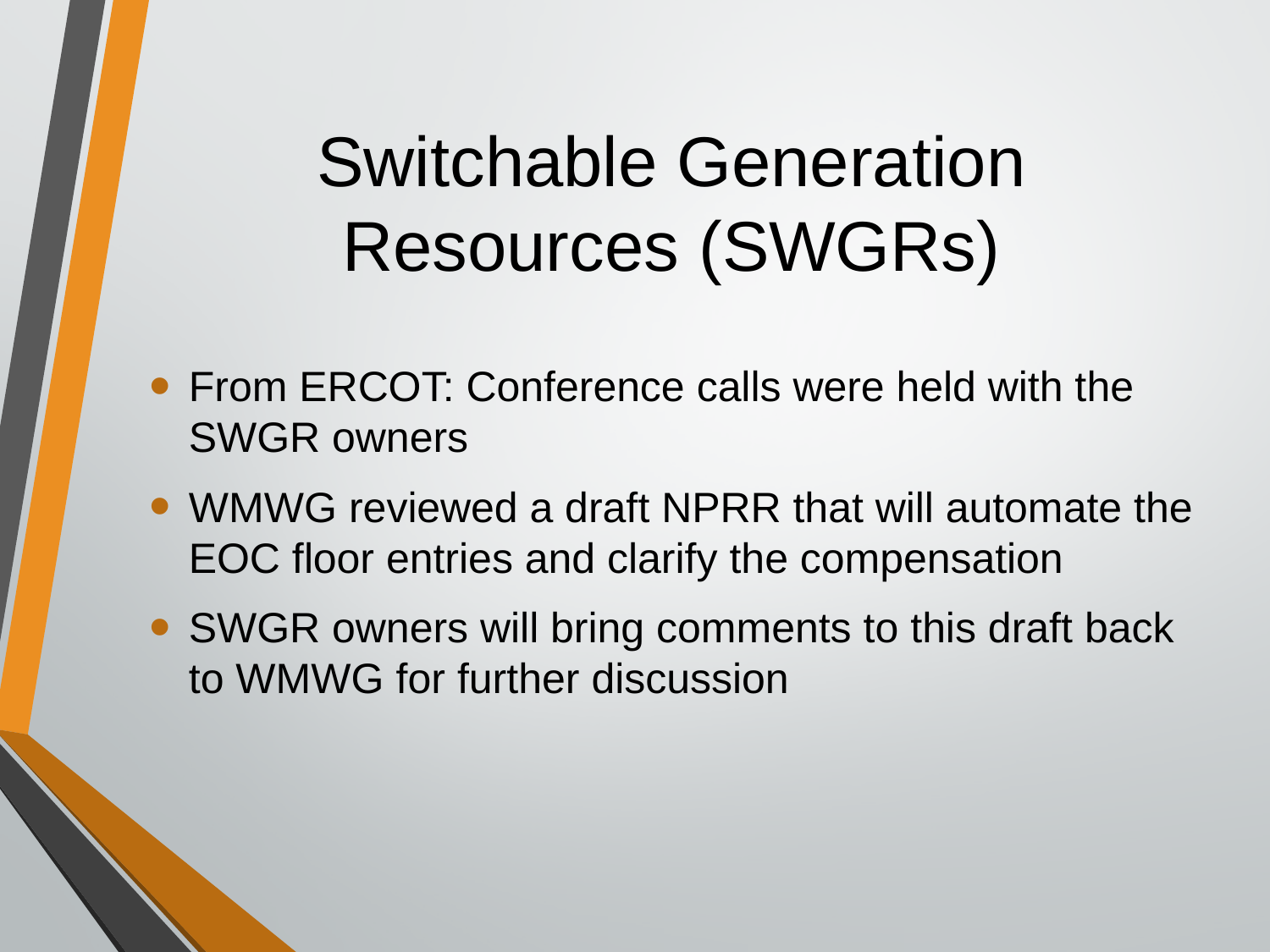

# Switchable Generation Resources (SWGRs)
From ERCOT: Conference calls were held with the SWGR owners
WMWG reviewed a draft NPRR that will automate the EOC floor entries and clarify the compensation
SWGR owners will bring comments to this draft back to WMWG for further discussion